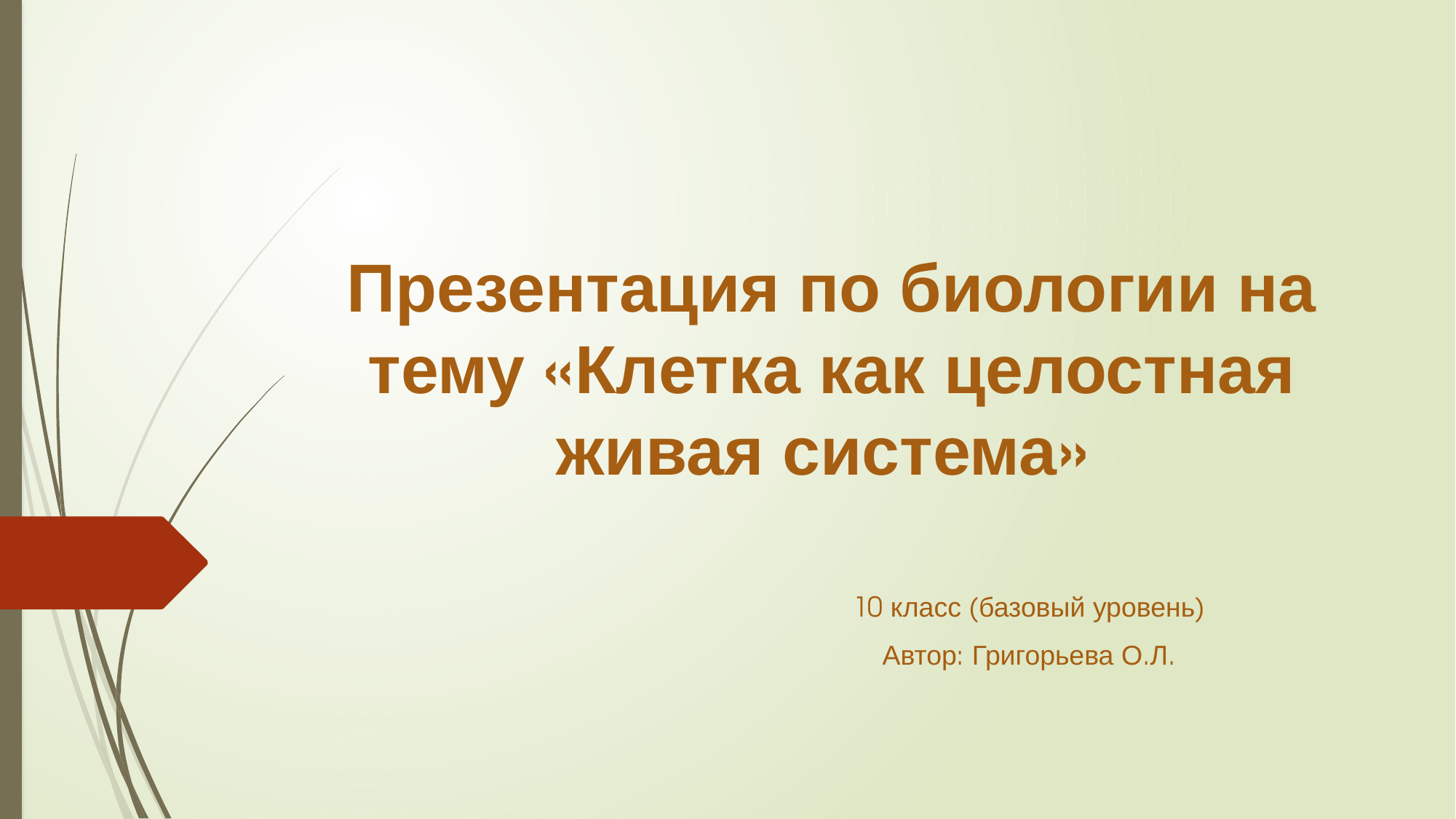

# Презентация по биологии на тему «Клетка как целостная живая система»
10 класс (базовый уровень)
Автор: Григорьева О.Л.